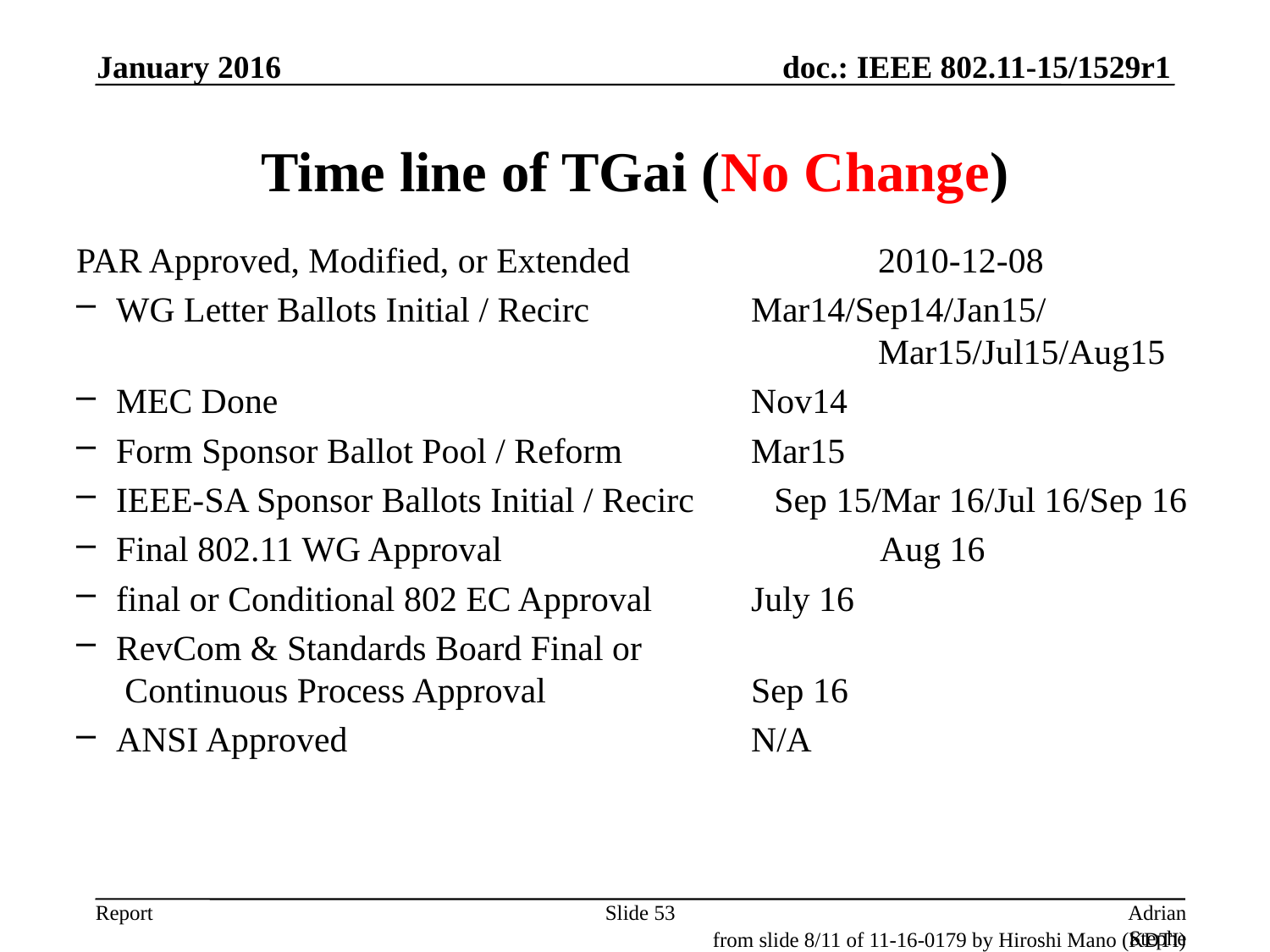

January 2016
# Time line of TGai (No Change)

PAR Approved, Modified, or Extended 		2010-12-08
WG Letter Ballots Initial / Recirc		Mar14/Sep14/Jan15/
						Mar15/Jul15/Aug15
MEC Done				Nov14
Form Sponsor Ballot Pool / Reform	            	Mar15
IEEE-SA Sponsor Ballots Initial / Recirc         Sep 15/Mar 16/Jul 16/Sep 16
Final 802.11 WG Approval	                             Aug 16
final or Conditional 802 EC Approval           	July 16
RevCom & Standards Board Final or
 Continuous Process Approval 		Sep 16
ANSI Approved				N/A
Slide 53
Adrian Stephens, Intel Corporation
from slide 8/11 of 11-16-0179 by Hiroshi Mano (KDTI)